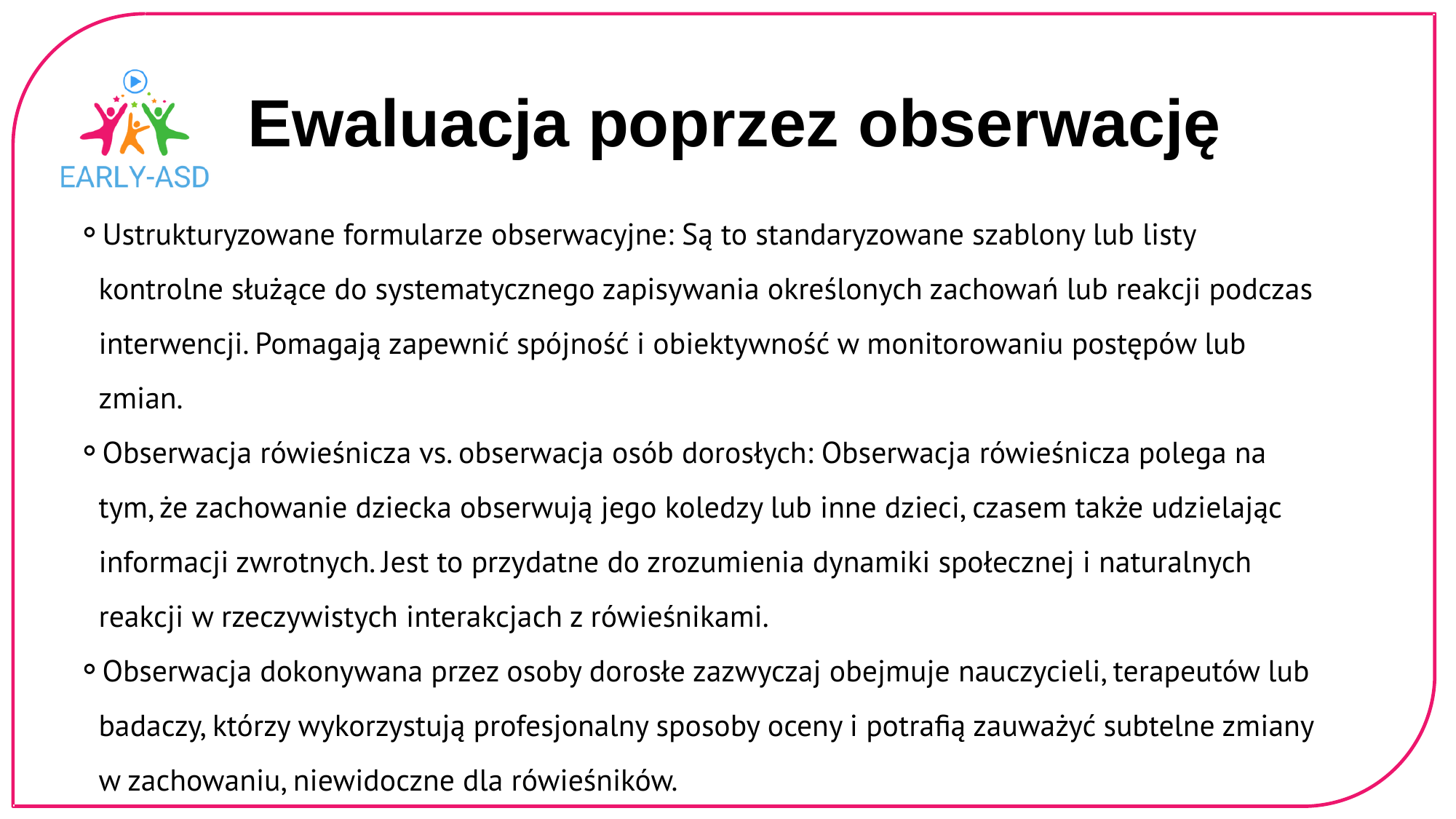

Ewaluacja poprzez obserwację

Ustrukturyzowane formularze obserwacyjne: Są to standaryzowane szablony lub listy kontrolne służące do systematycznego zapisywania określonych zachowań lub reakcji podczas interwencji. Pomagają zapewnić spójność i obiektywność w monitorowaniu postępów lub zmian.
Obserwacja rówieśnicza vs. obserwacja osób dorosłych: Obserwacja rówieśnicza polega na tym, że zachowanie dziecka obserwują jego koledzy lub inne dzieci, czasem także udzielając informacji zwrotnych. Jest to przydatne do zrozumienia dynamiki społecznej i naturalnych reakcji w rzeczywistych interakcjach z rówieśnikami.
Obserwacja dokonywana przez osoby dorosłe zazwyczaj obejmuje nauczycieli, terapeutów lub badaczy, którzy wykorzystują profesjonalny sposoby oceny i potrafią zauważyć subtelne zmiany w zachowaniu, niewidoczne dla rówieśników.